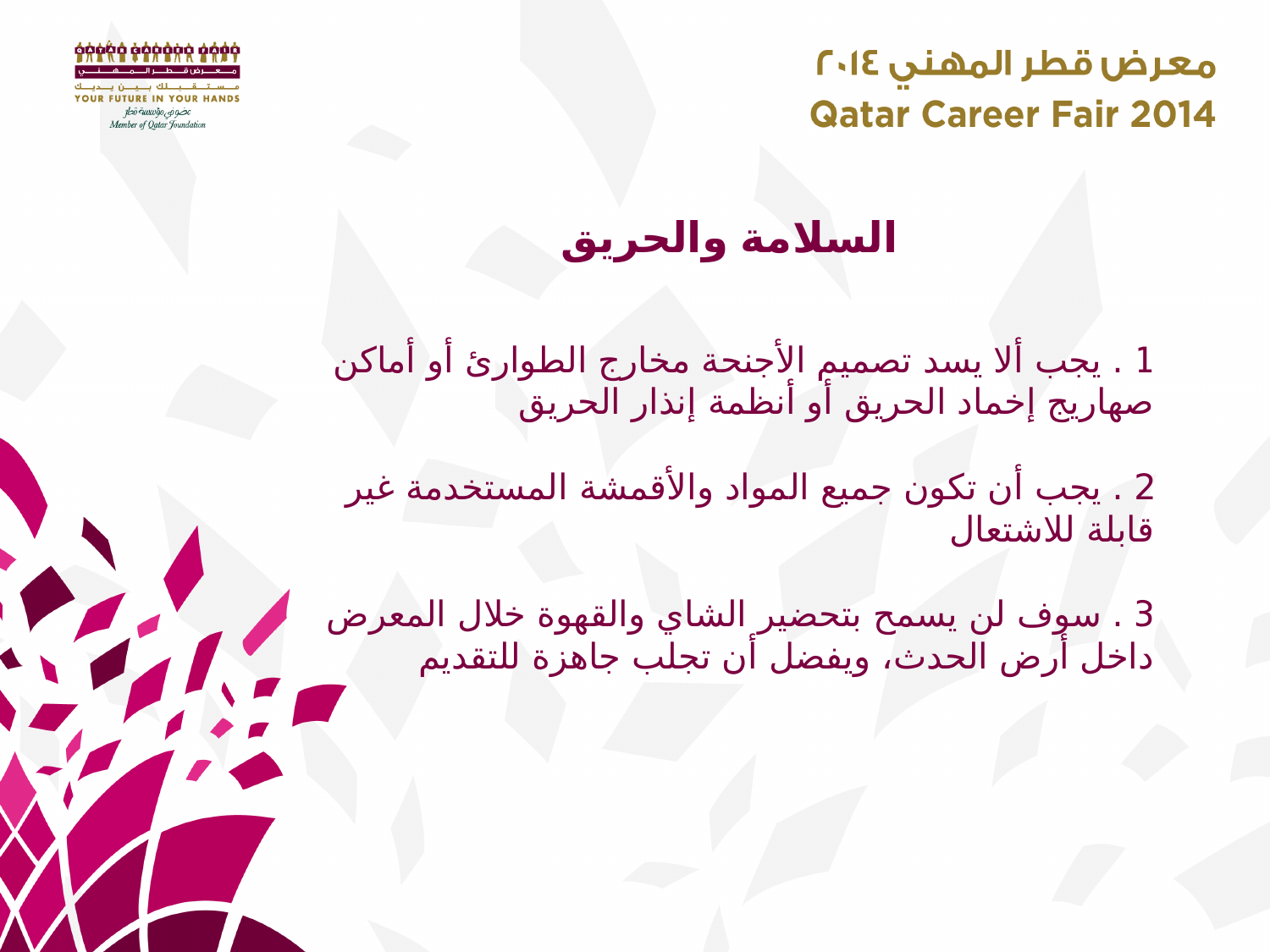

السلامة والحريق

1 . يجب ألا يسد تصميم الأجنحة مخارج الطوارئ أو أماكن صهاريج إخماد الحريق أو أنظمة إنذار الحريق
2 . يجب أن تكون جميع المواد والأقمشة المستخدمة غير قابلة للاشتعال
3 . سوف لن يسمح بتحضير الشاي والقهوة خلال المعرض داخل أرض الحدث، ويفضل أن تجلب جاهزة للتقديم